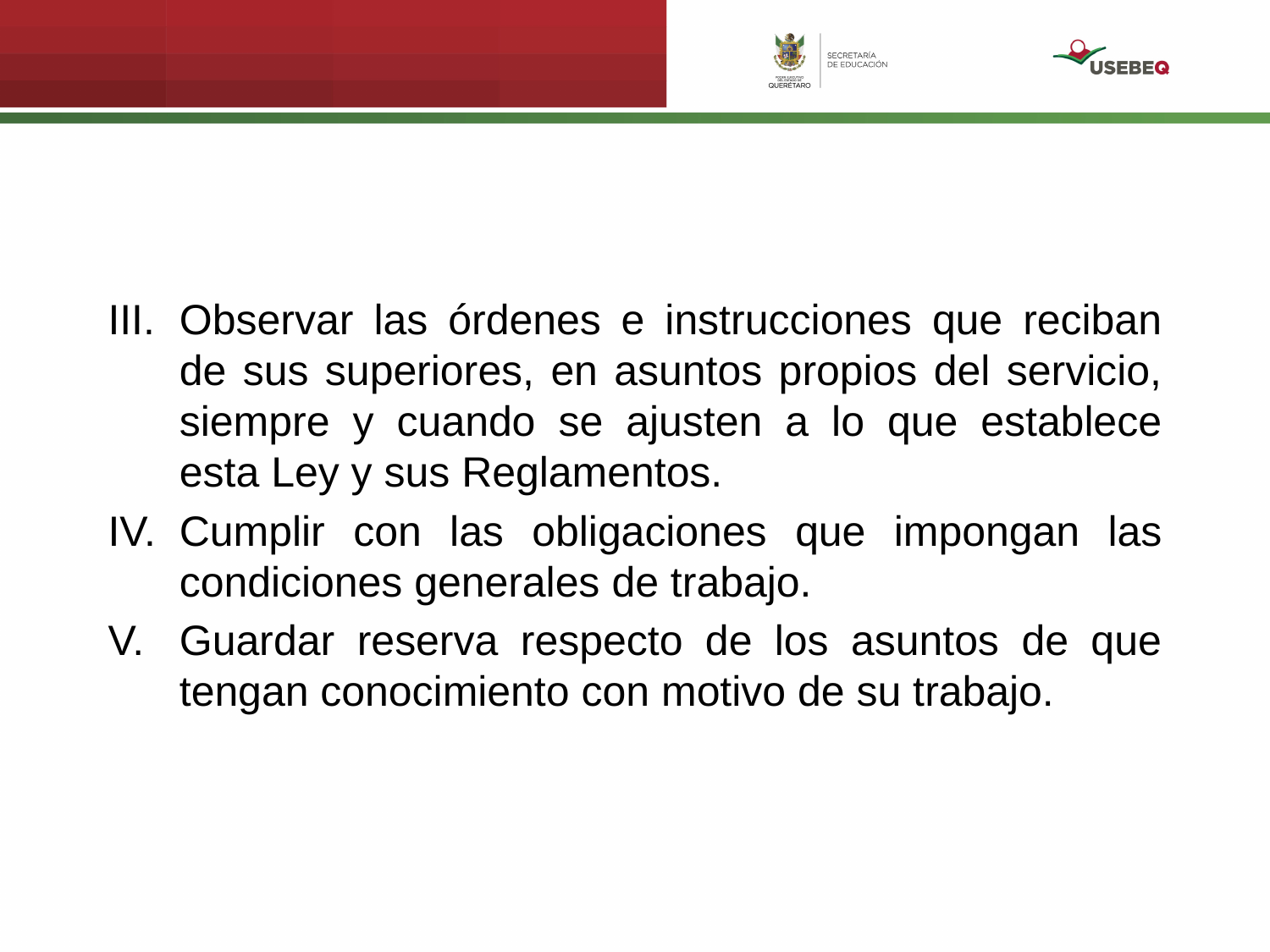

Observar las órdenes e instrucciones que reciban de sus superiores, en asuntos propios del servicio, siempre y cuando se ajusten a lo que establece esta Ley y sus Reglamentos.
Cumplir con las obligaciones que impongan las condiciones generales de trabajo.
Guardar reserva respecto de los asuntos de que tengan conocimiento con motivo de su trabajo.